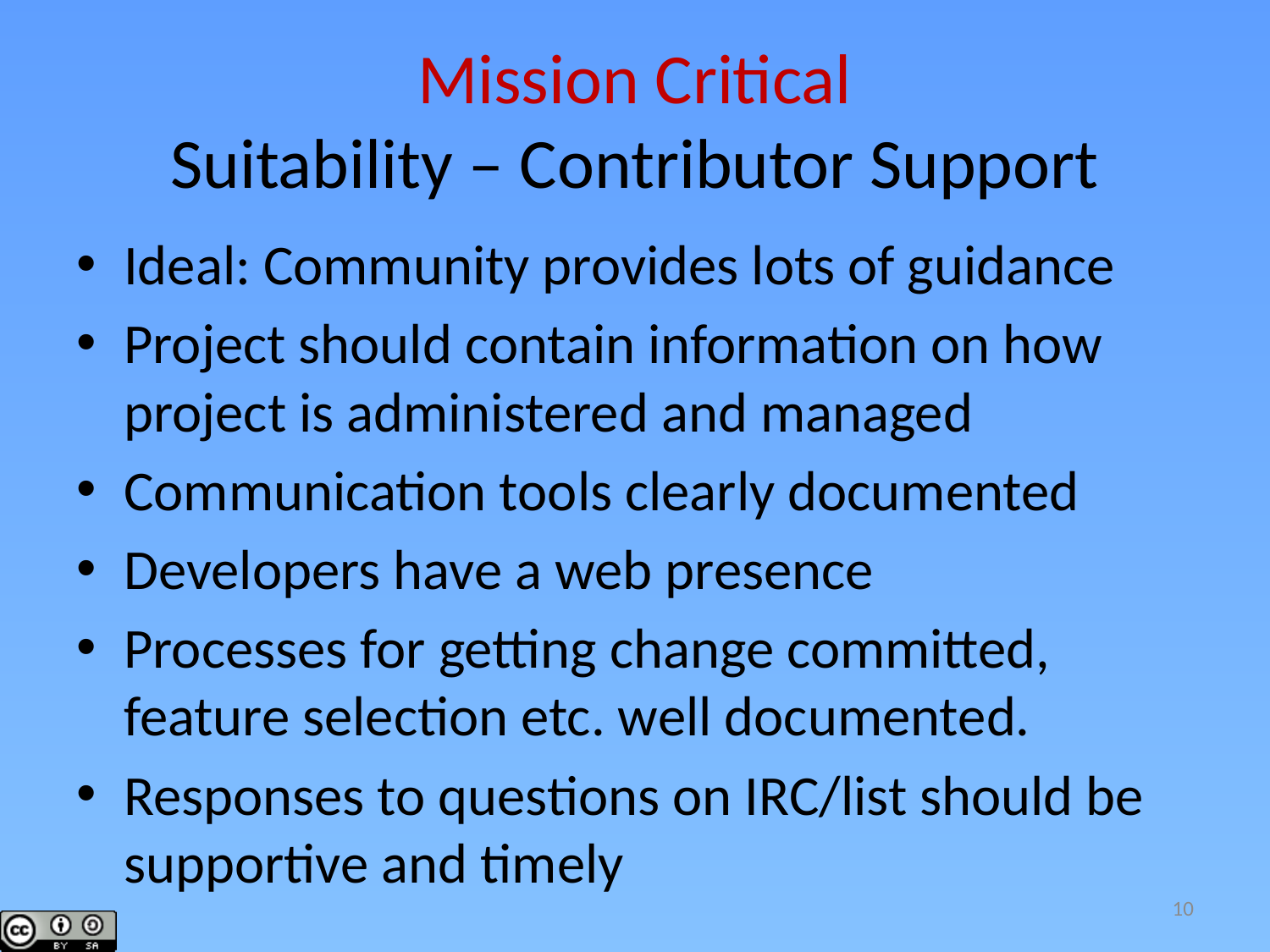

# Mission Critical Suitability – Contributor Support
Ideal: Community provides lots of guidance
Project should contain information on how project is administered and managed
Communication tools clearly documented
Developers have a web presence
Processes for getting change committed, feature selection etc. well documented.
Responses to questions on IRC/list should be supportive and timely
10